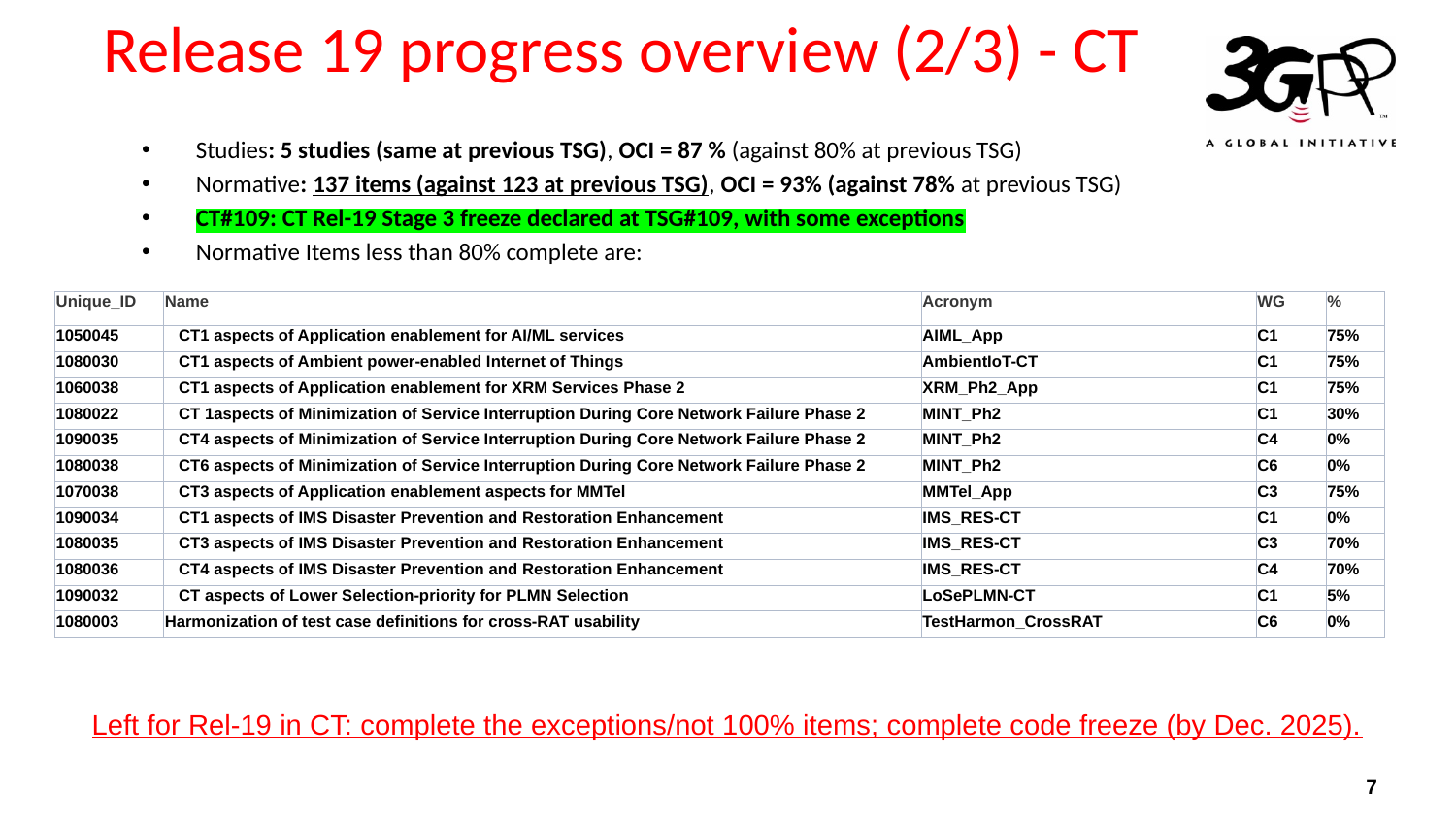

# Release 19 progress overview (2/3) - CT

Studies: 5 studies (same at previous TSG), OCI = 87 % (against 80% at previous TSG)
Normative: 137 items (against 123 at previous TSG), OCI = 93% (against 78% at previous TSG)
CT#109: CT Rel-19 Stage 3 freeze declared at TSG#109, with some exceptions
Normative Items less than 80% complete are:

| Unique\_ID | Name | Acronym | WG | % |
| --- | --- | --- | --- | --- |
| 1050045 | CT1 aspects of Application enablement for AI/ML services | AIML\_App | C1 | 75% |
| 1080030 | CT1 aspects of Ambient power-enabled Internet of Things | AmbientIoT-CT | C1 | 75% |
| 1060038 | CT1 aspects of Application enablement for XRM Services Phase 2 | XRM\_Ph2\_App | C1 | 75% |
| 1080022 | CT 1aspects of Minimization of Service Interruption During Core Network Failure Phase 2 | MINT\_Ph2 | C1 | 30% |
| 1090035 | CT4 aspects of Minimization of Service Interruption During Core Network Failure Phase 2 | MINT\_Ph2 | C4 | 0% |
| 1080038 | CT6 aspects of Minimization of Service Interruption During Core Network Failure Phase 2 | MINT\_Ph2 | C6 | 0% |
| 1070038 | CT3 aspects of Application enablement aspects for MMTel | MMTel\_App | C3 | 75% |
| 1090034 | CT1 aspects of IMS Disaster Prevention and Restoration Enhancement | IMS\_RES-CT | C1 | 0% |
| 1080035 | CT3 aspects of IMS Disaster Prevention and Restoration Enhancement | IMS\_RES-CT | C3 | 70% |
| 1080036 | CT4 aspects of IMS Disaster Prevention and Restoration Enhancement | IMS\_RES-CT | C4 | 70% |
| 1090032 | CT aspects of Lower Selection-priority for PLMN Selection | LoSePLMN-CT | C1 | 5% |
| 1080003 | Harmonization of test case definitions for cross-RAT usability | TestHarmon\_CrossRAT | C6 | 0% |
Left for Rel-19 in CT: complete the exceptions/not 100% items; complete code freeze (by Dec. 2025).